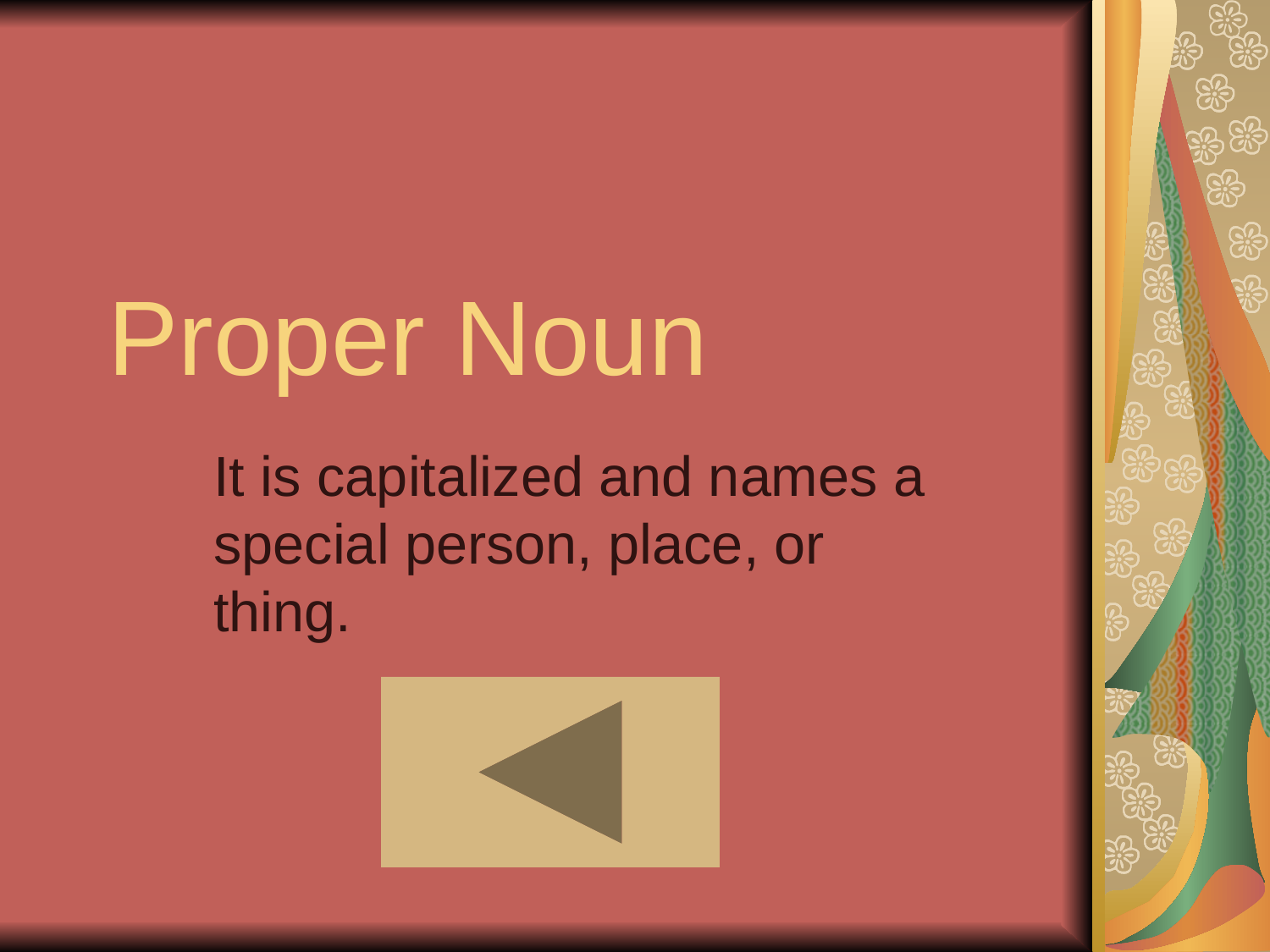

# Proper Noun
It is capitalized and names a special person, place, or thing.